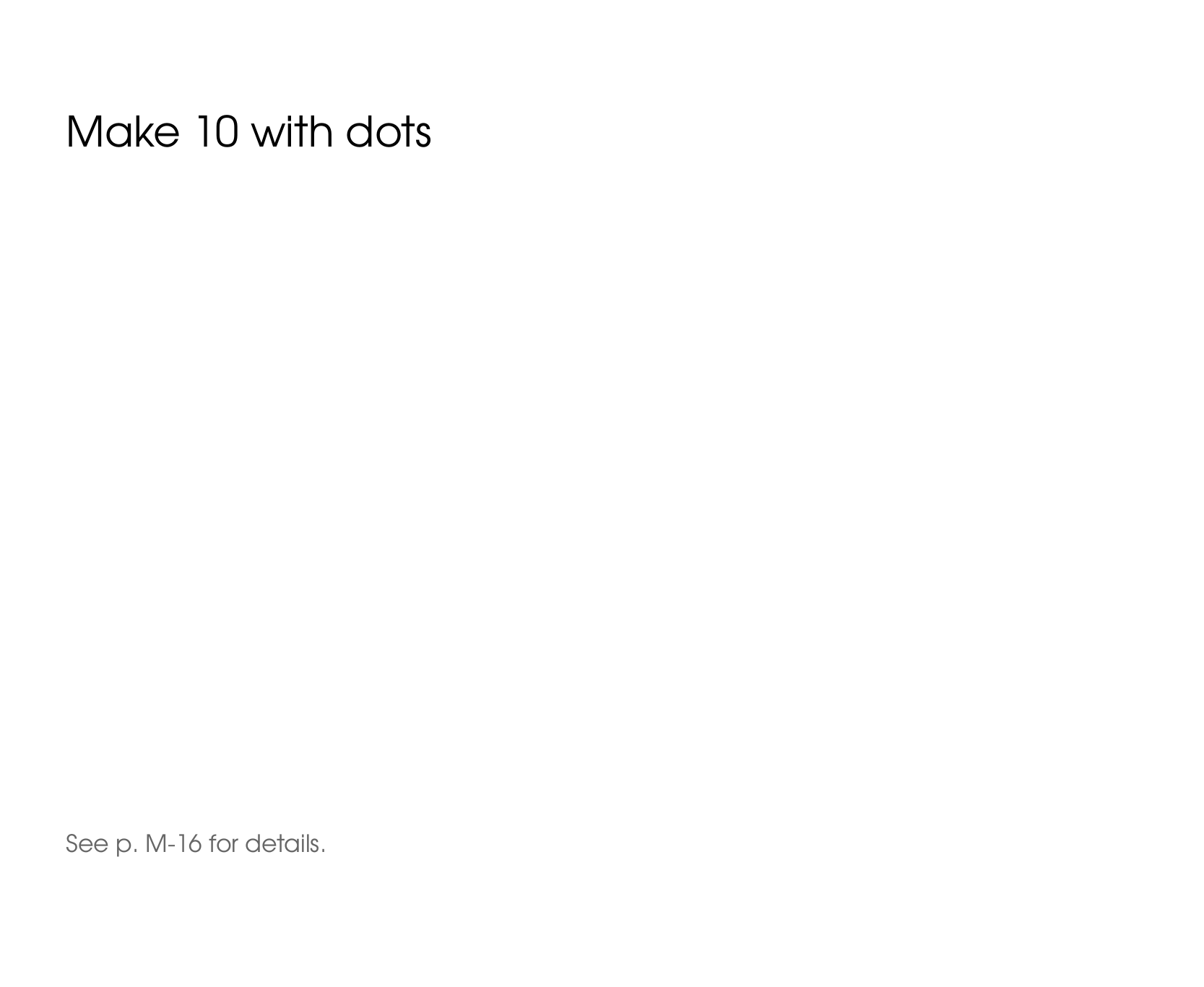

Make 10 with dots
See p. M-16 for details.